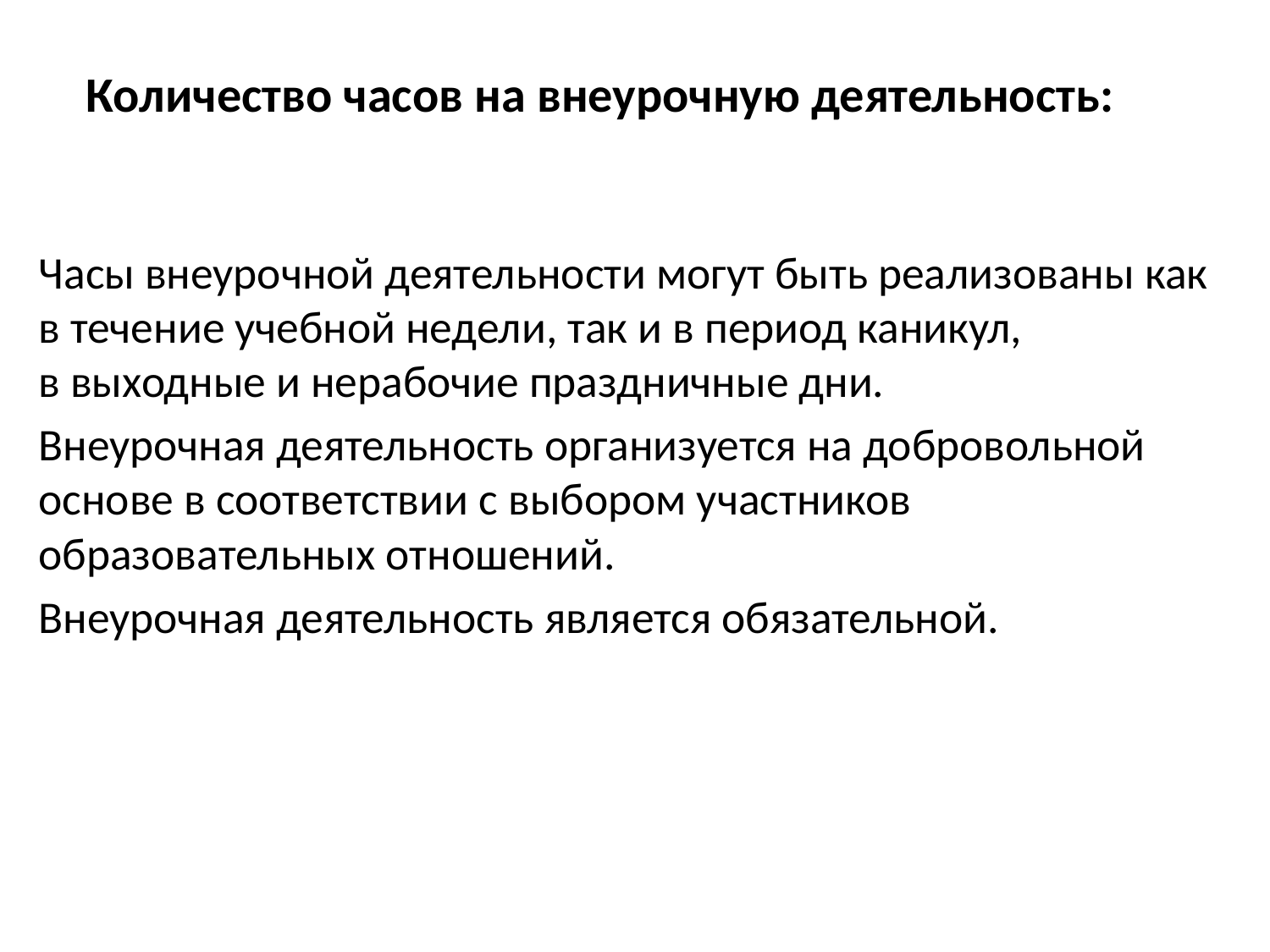

Количество часов на внеурочную деятельность:
Часы внеурочной деятельности могут быть реализованы как в течение учебной недели, так и в период каникул, в выходные и нерабочие праздничные дни.
Внеурочная деятельность организуется на добровольной основе в соответствии с выбором участников образовательных отношений.
Внеурочная деятельность является обязательной.